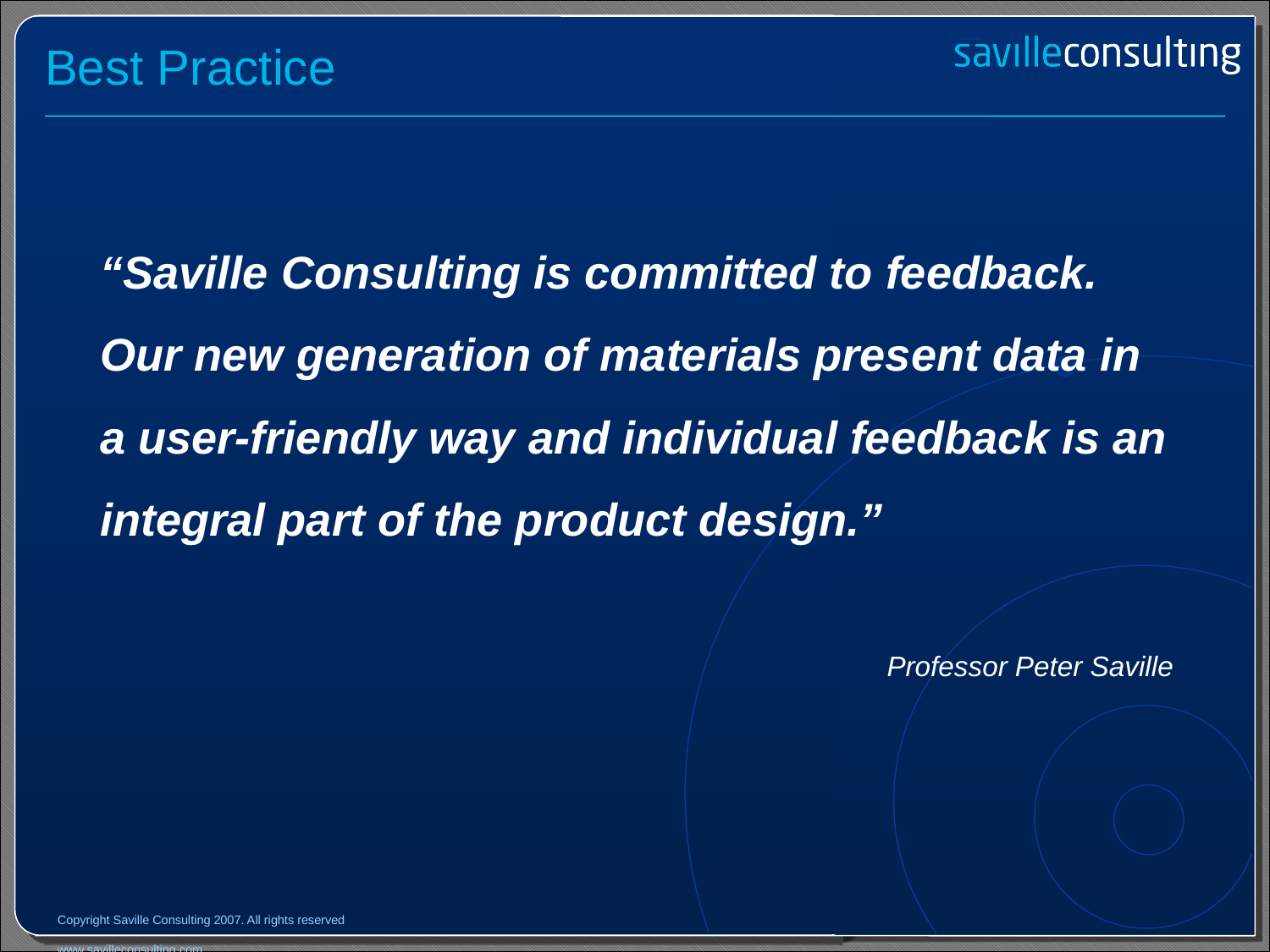

# Best Practice

	“Saville Consulting is committed to feedback.  Our new generation of materials present data in a user-friendly way and individual feedback is an integral part of the product design.”

                                                   	Professor Peter Saville